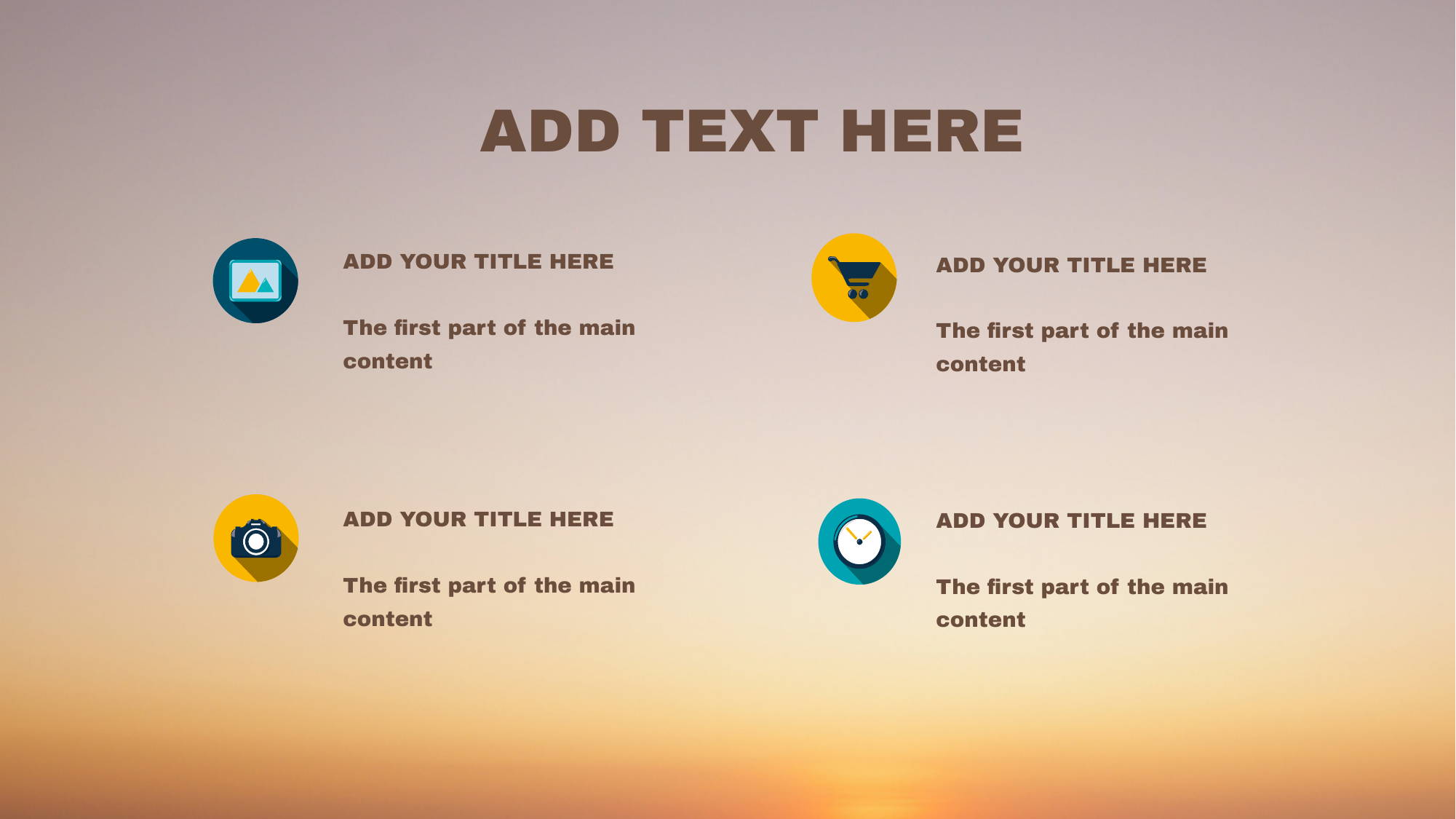

ADD TEXT HERE

ADD YOUR TITLE HERE

The first part of the main content

ADD YOUR TITLE HERE

The first part of the main content

ADD YOUR TITLE HERE

The first part of the main content

ADD YOUR TITLE HERE

The first part of the main content